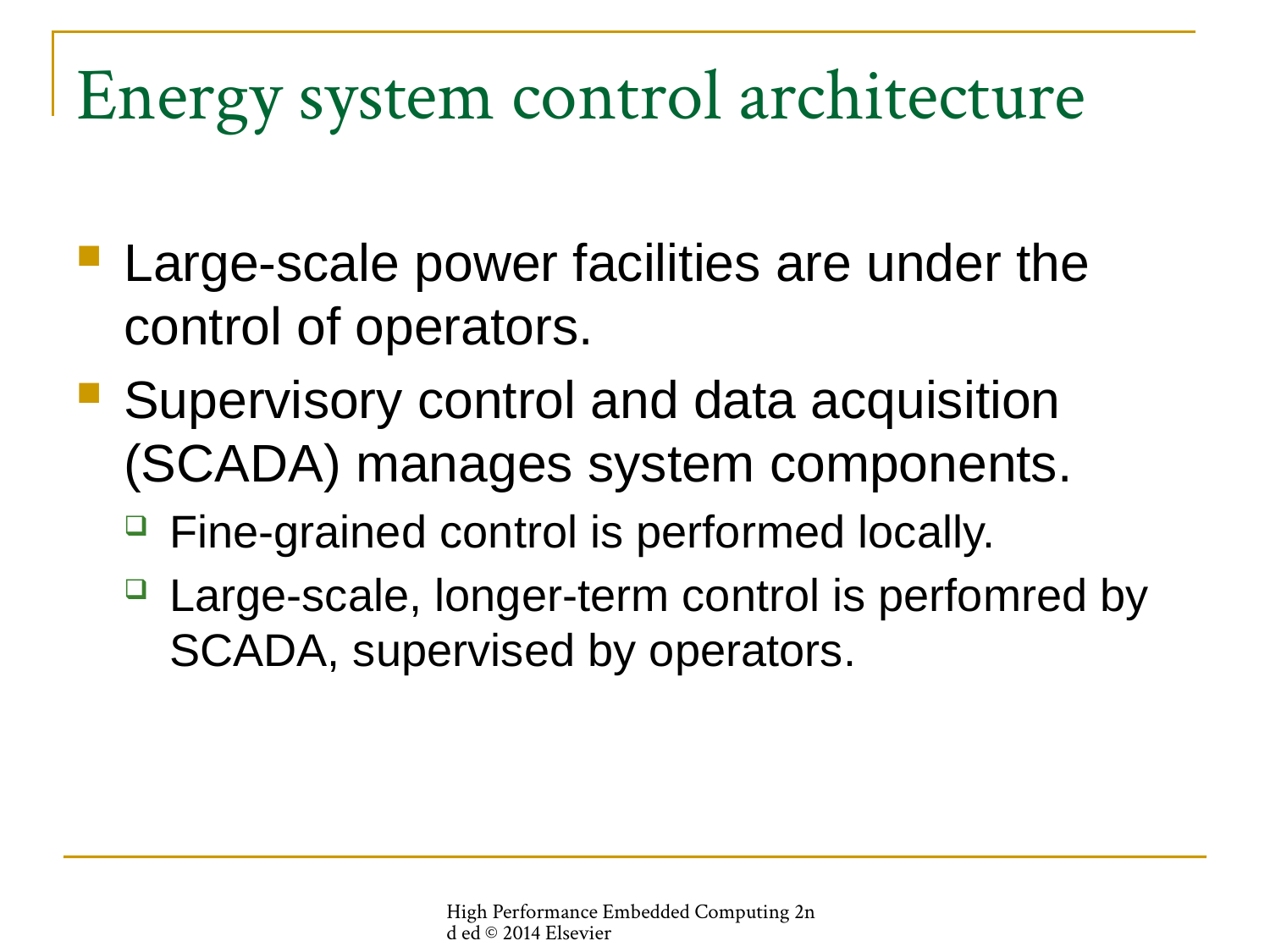

# Energy system control architecture
Large-scale power facilities are under the control of operators.
Supervisory control and data acquisition (SCADA) manages system components.
Fine-grained control is performed locally.
Large-scale, longer-term control is perfomred by SCADA, supervised by operators.
High Performance Embedded Computing 2nd ed © 2014 Elsevier